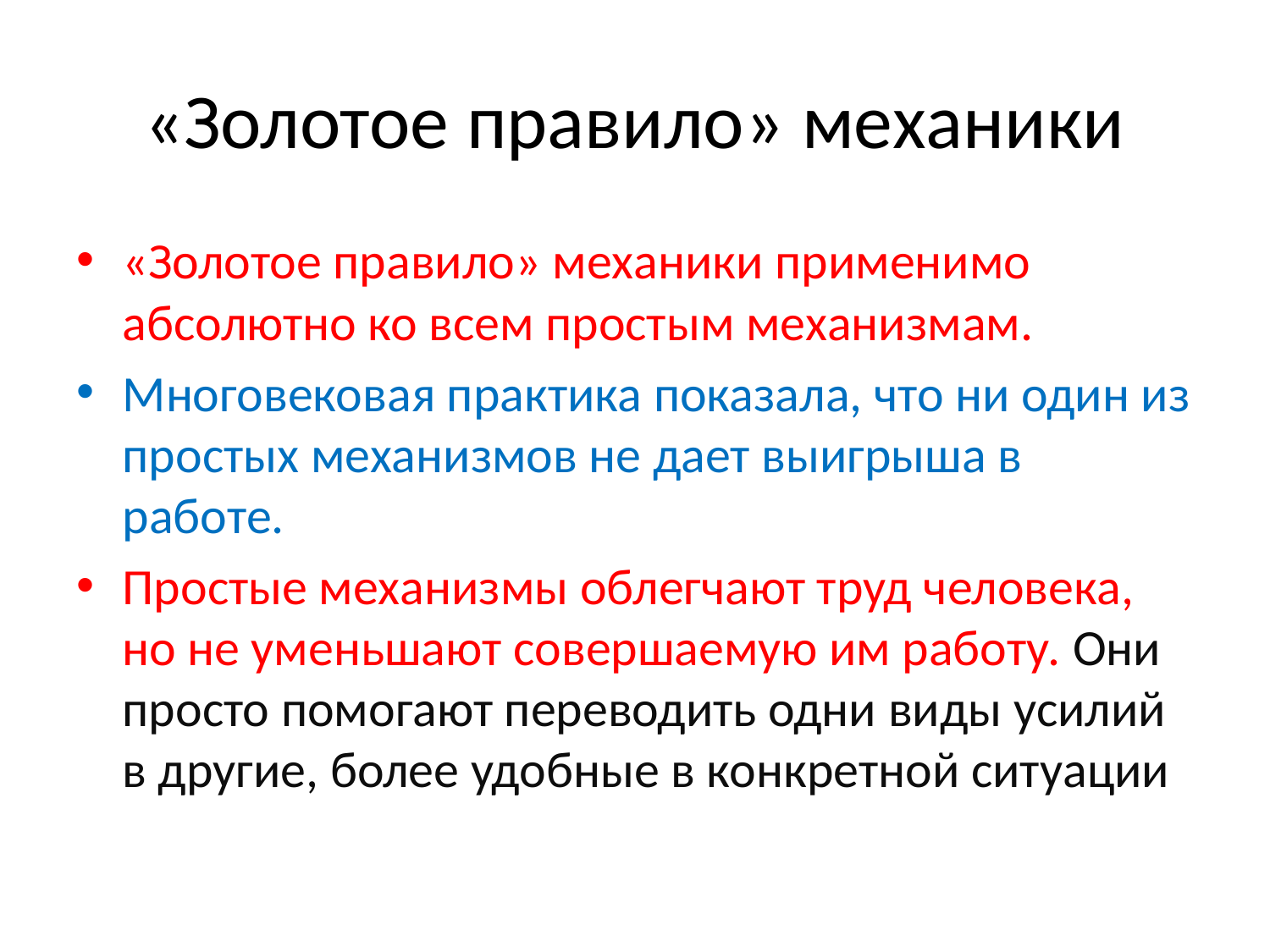

# «Золотое правило» механики
«Золотое правило» механики применимо абсолютно ко всем простым механизмам.
Многовековая практика показала, что ни один из простых механизмов не дает выигрыша в работе.
Простые механизмы облегчают труд человека, но не уменьшают совершаемую им работу. Они просто помогают переводить одни виды усилий в другие, более удобные в конкретной ситуации